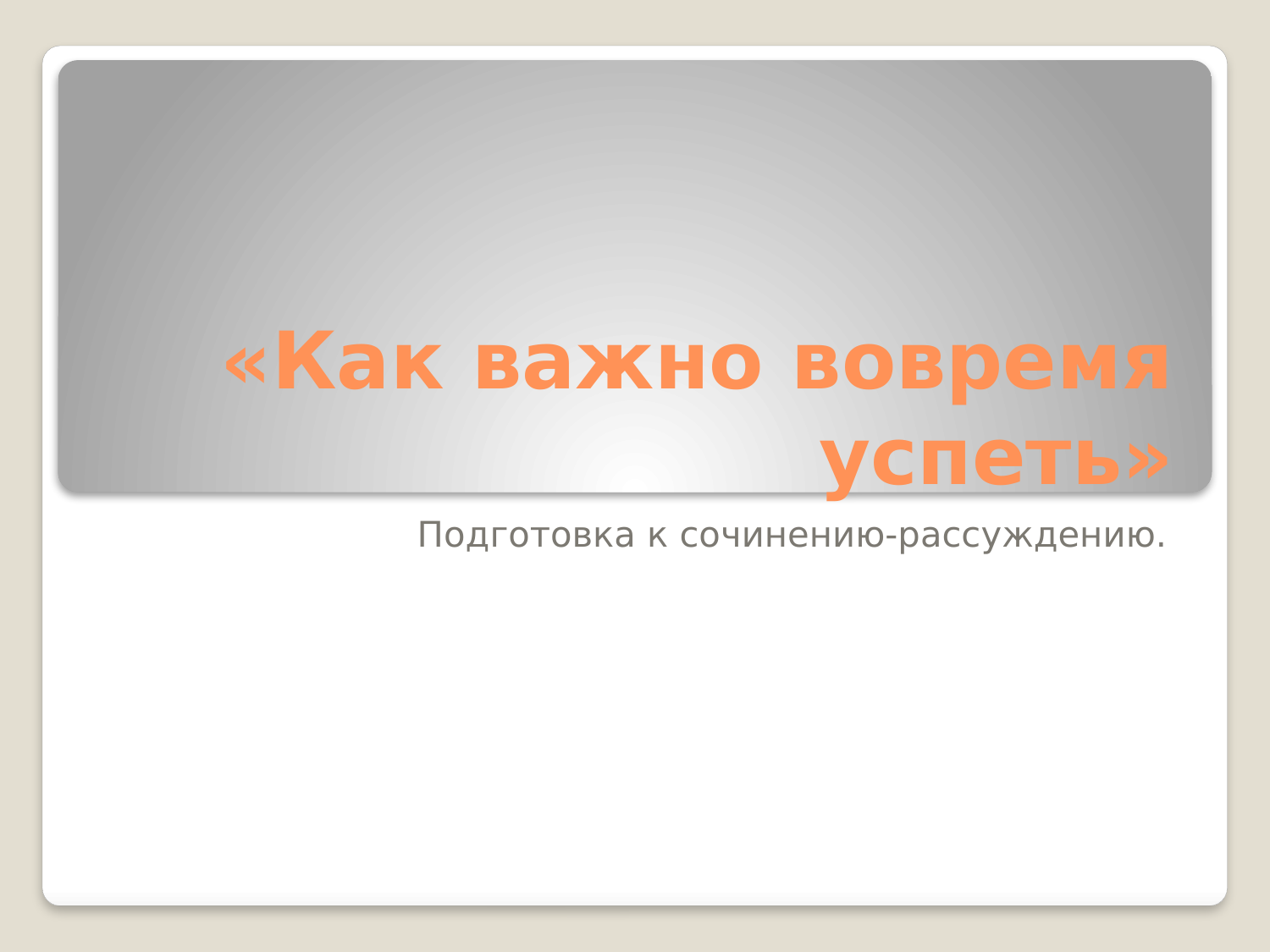

# «Как важно вовремя успеть»
Подготовка к сочинению-рассуждению.